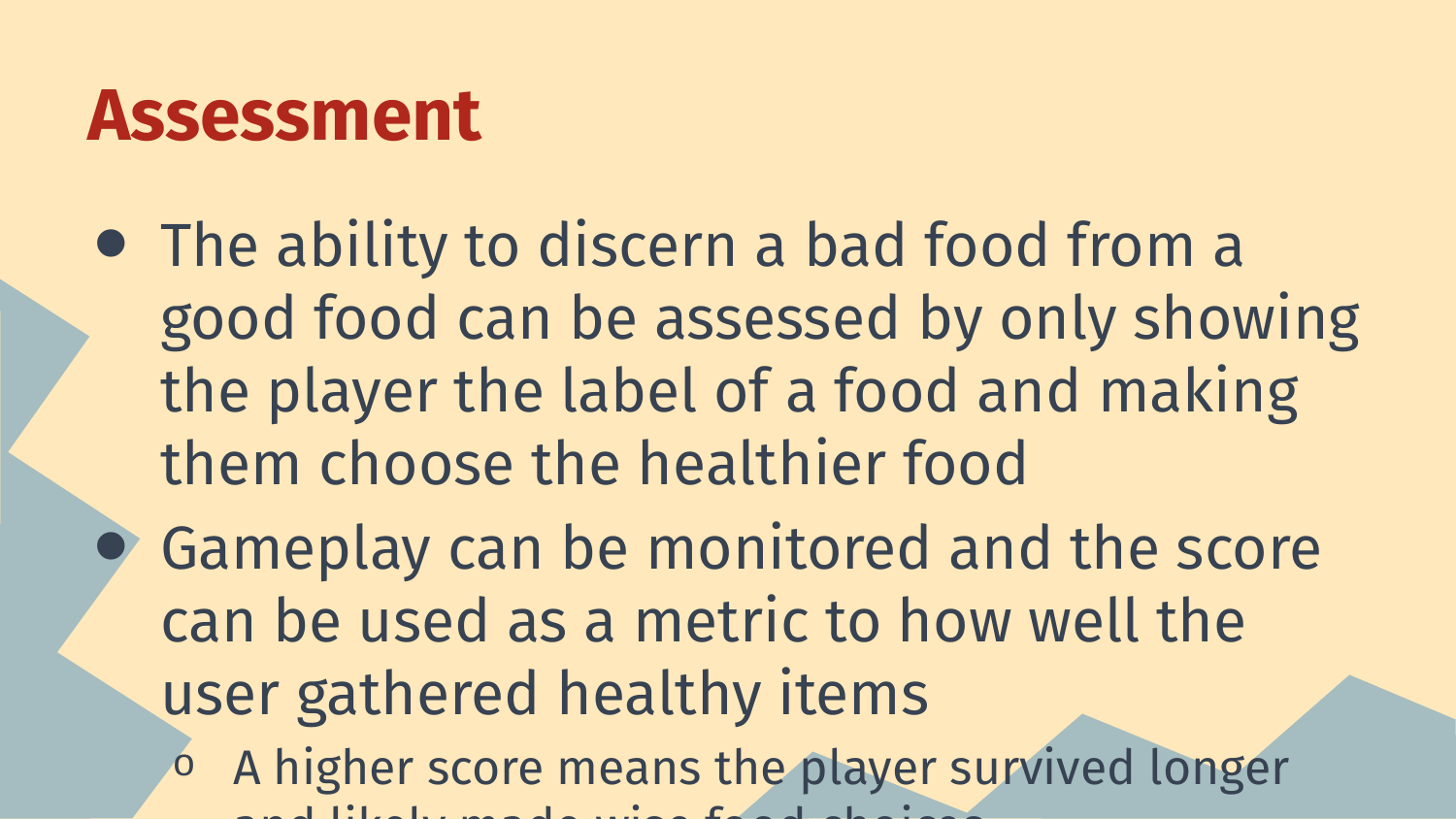

# Assessment
The ability to discern a bad food from a good food can be assessed by only showing the player the label of a food and making them choose the healthier food
Gameplay can be monitored and the score can be used as a metric to how well the user gathered healthy items
A higher score means the player survived longer and likely made wise food choices